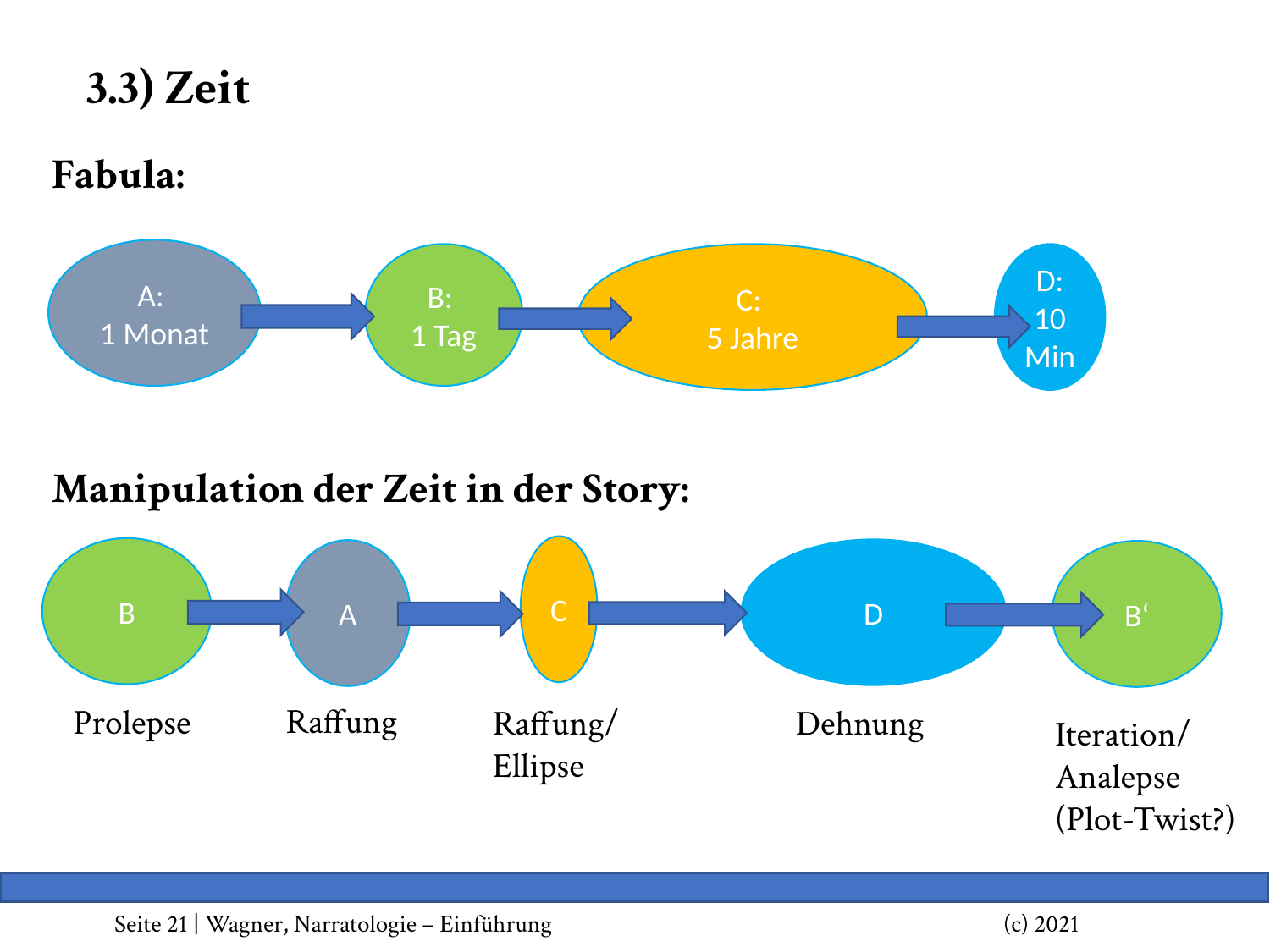

# 3.3) Zeit
Fabula:

Manipulation der Zeit in der Story:

A:
1 Monat
B:
1 Tag
C:
5 Jahre
D: 10 Min

C
B
D
A
B‘

Raffung
Prolepse
Raffung/
Ellipse
Dehnung
Iteration/
Analepse
(Plot-Twist?)

Seite 21 | Wagner, Narratologie – Einführung		            		(c) 2021